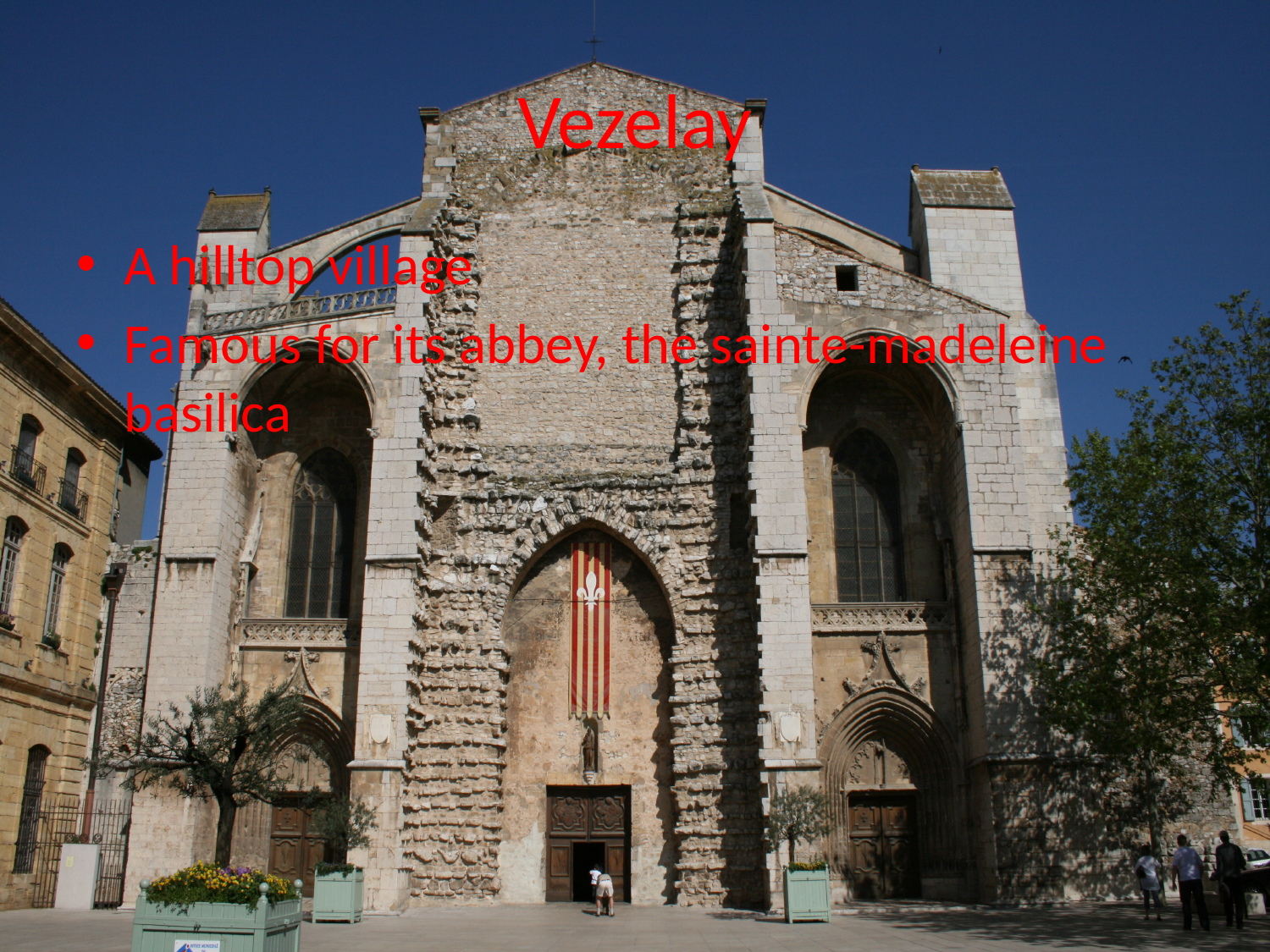

# Vezelay
A hilltop village
Famous for its abbey, the sainte-madeleine basilica